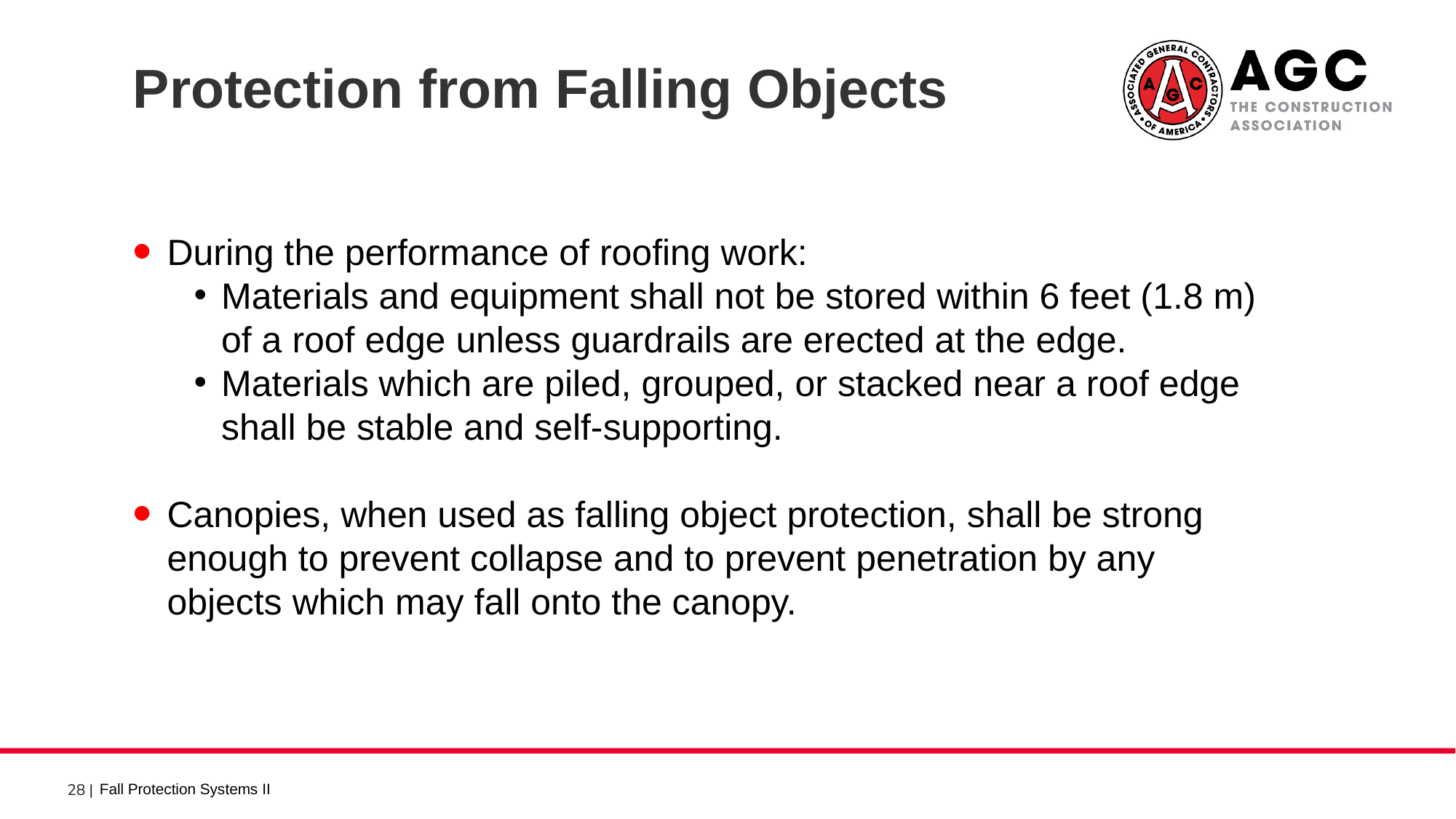

Protection from Falling Objects 4
During the performance of roofing work:
Materials and equipment shall not be stored within 6 feet (1.8 m) of a roof edge unless guardrails are erected at the edge.
Materials which are piled, grouped, or stacked near a roof edge shall be stable and self-supporting.

Canopies, when used as falling object protection, shall be strong enough to prevent collapse and to prevent penetration by any objects which may fall onto the canopy.
Fall Protection Systems II